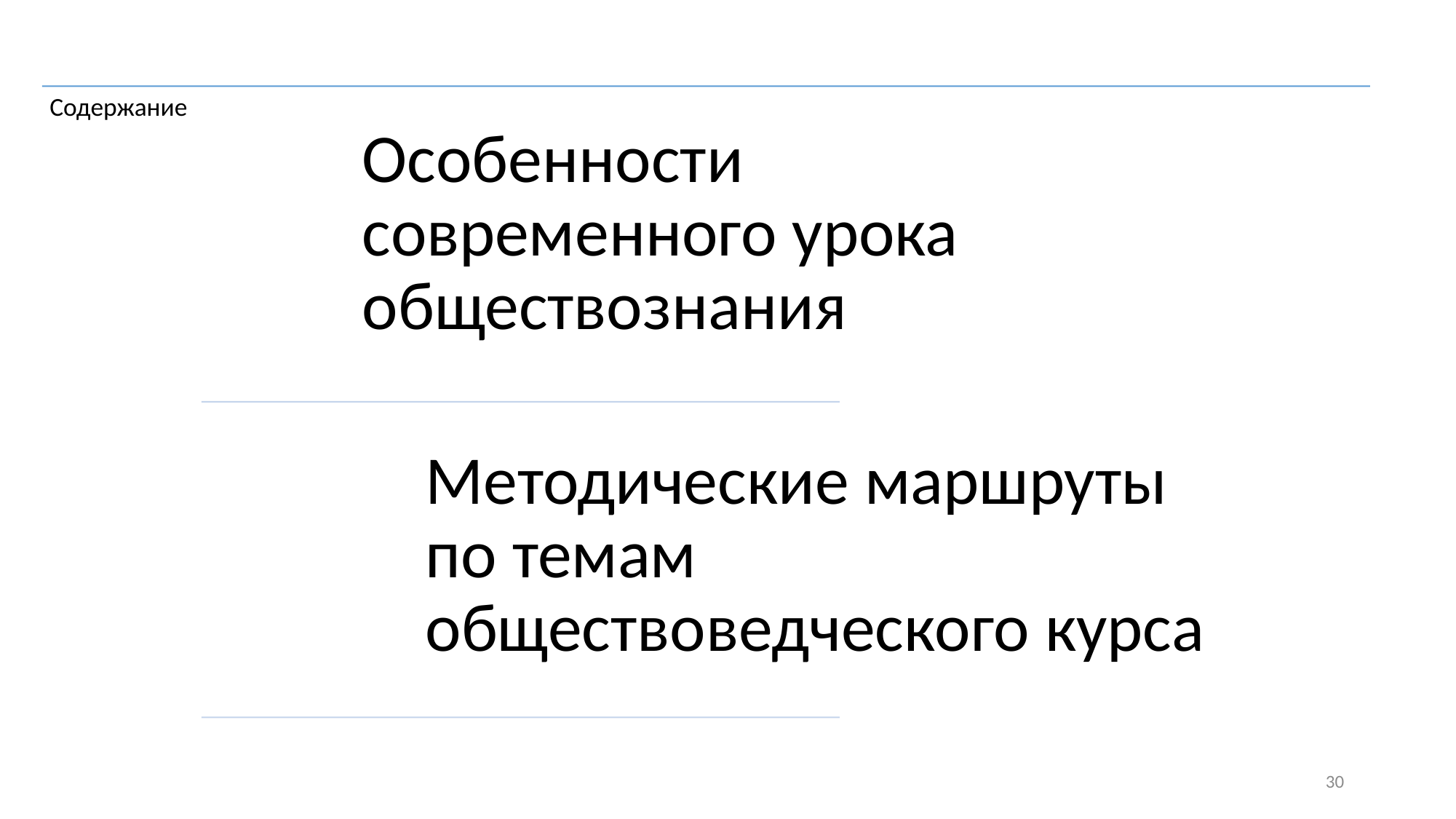

Содержание
Особенности современного урока обществознания
Методические маршруты по темам обществоведческого курса

30